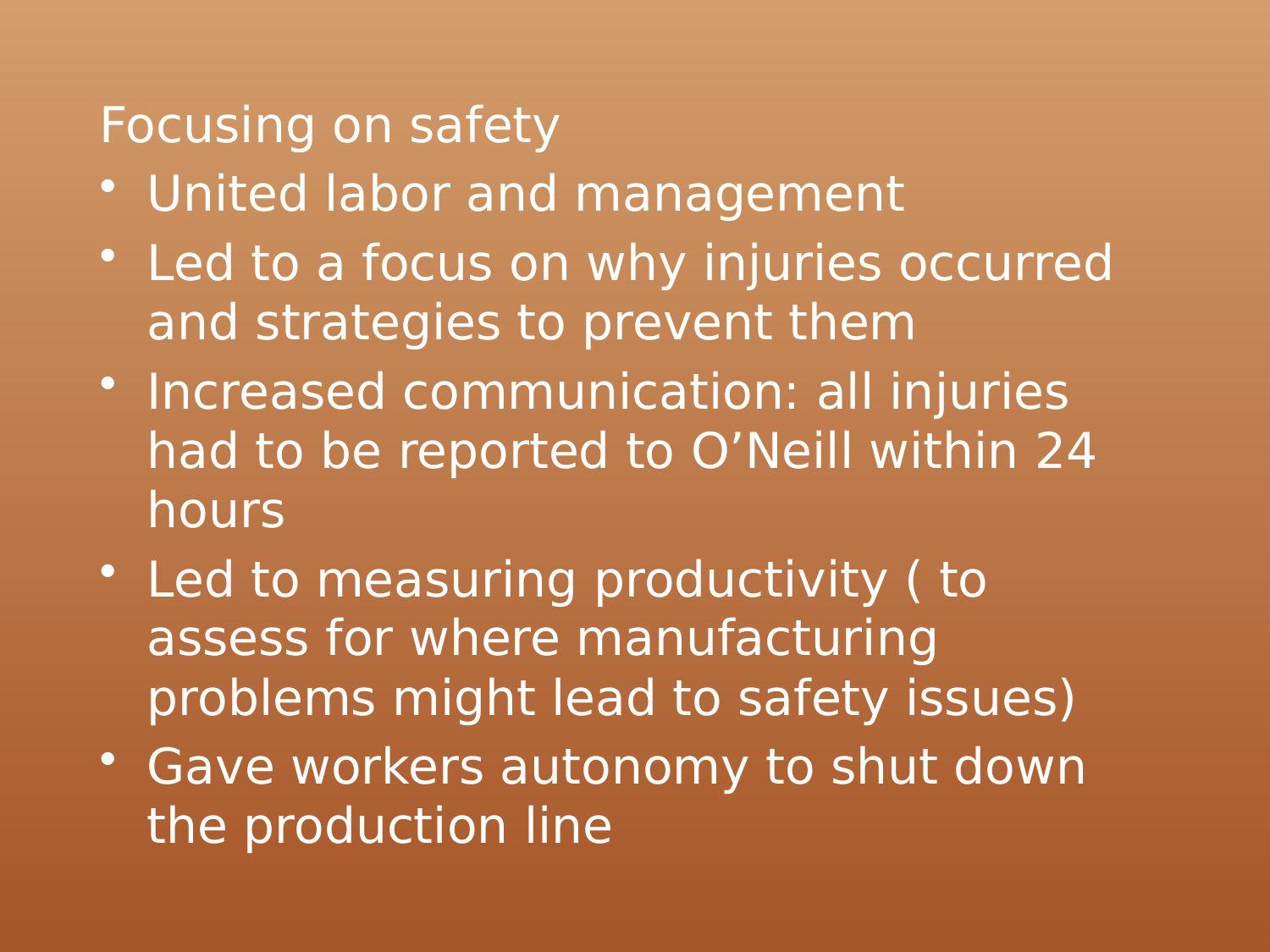

Focusing on safety
United labor and management
Led to a focus on why injuries occurred and strategies to prevent them
Increased communication: all injuries had to be reported to O’Neill within 24 hours
Led to measuring productivity ( to assess for where manufacturing problems might lead to safety issues)
Gave workers autonomy to shut down the production line